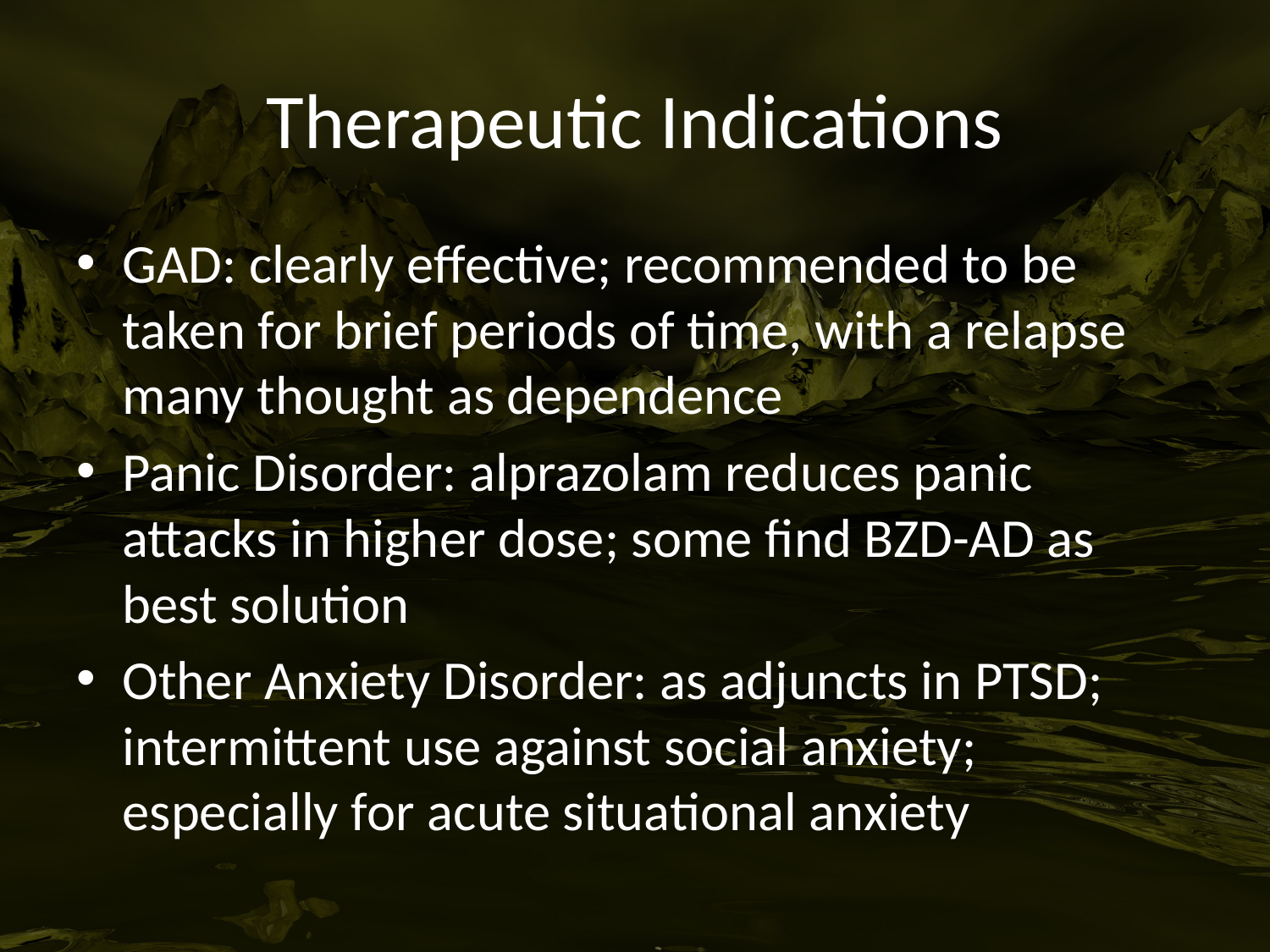

# Therapeutic Indications
GAD: clearly effective; recommended to be taken for brief periods of time, with a relapse many thought as dependence
Panic Disorder: alprazolam reduces panic attacks in higher dose; some find BZD-AD as best solution
Other Anxiety Disorder: as adjuncts in PTSD; intermittent use against social anxiety; especially for acute situational anxiety